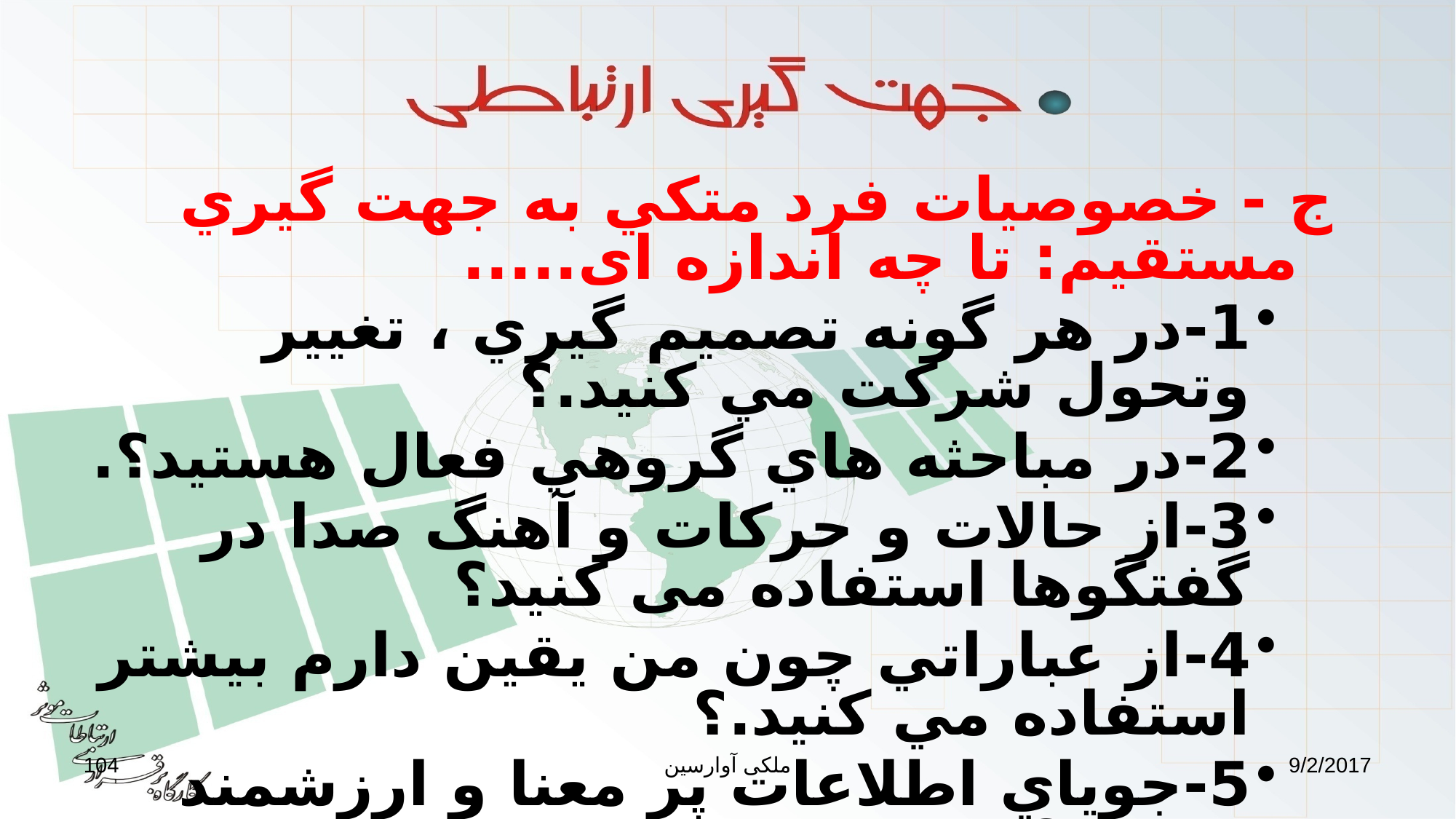

ج - خصوصيات فرد متكي به جهت گيري مستقيم: تا چه اندازه ای.....
1-در هر گونه تصميم گيري ، تغيير وتحول شركت مي كنید.؟
2-در مباحثه هاي گروهي فعال هستید؟.
3-از حالات و حركات و آهنگ صدا در گفتگوها استفاده می کنید؟
4-از عباراتي چون من يقين دارم بيشتر استفاده مي كنید.؟
5-جوياي اطلاعات پر معنا و ارزشمند هستید؟.
6-همواره آماده ي اظهار عقيده هستید؟.

104
ملکی آوارسین
9/2/2017